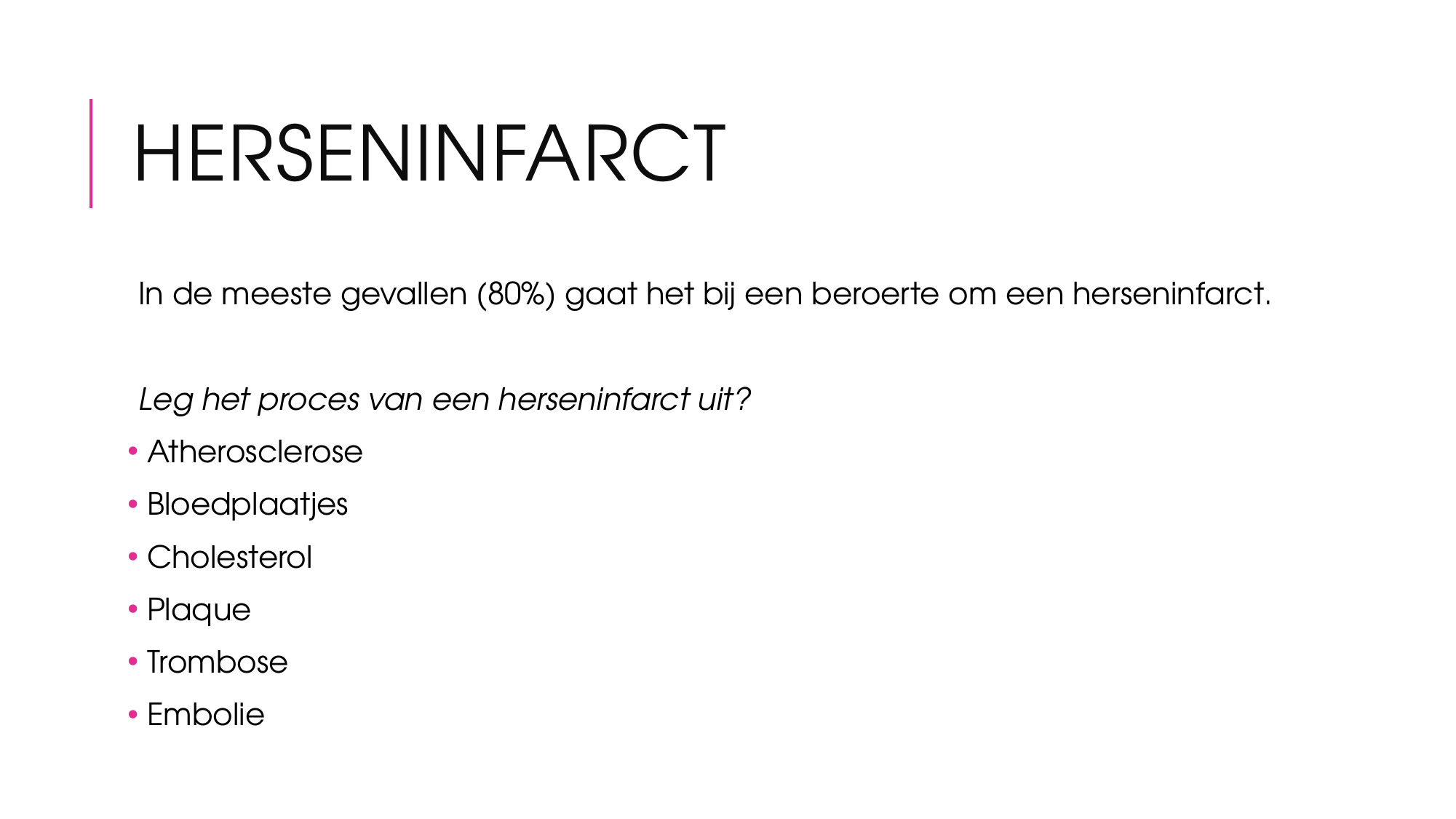

# Herseninfarct
In de meeste gevallen (80%) gaat het bij een beroerte om een herseninfarct.

Leg het proces van een herseninfarct uit?
 Atherosclerose
 Bloedplaatjes
 Cholesterol
 Plaque
 Trombose
 Embolie